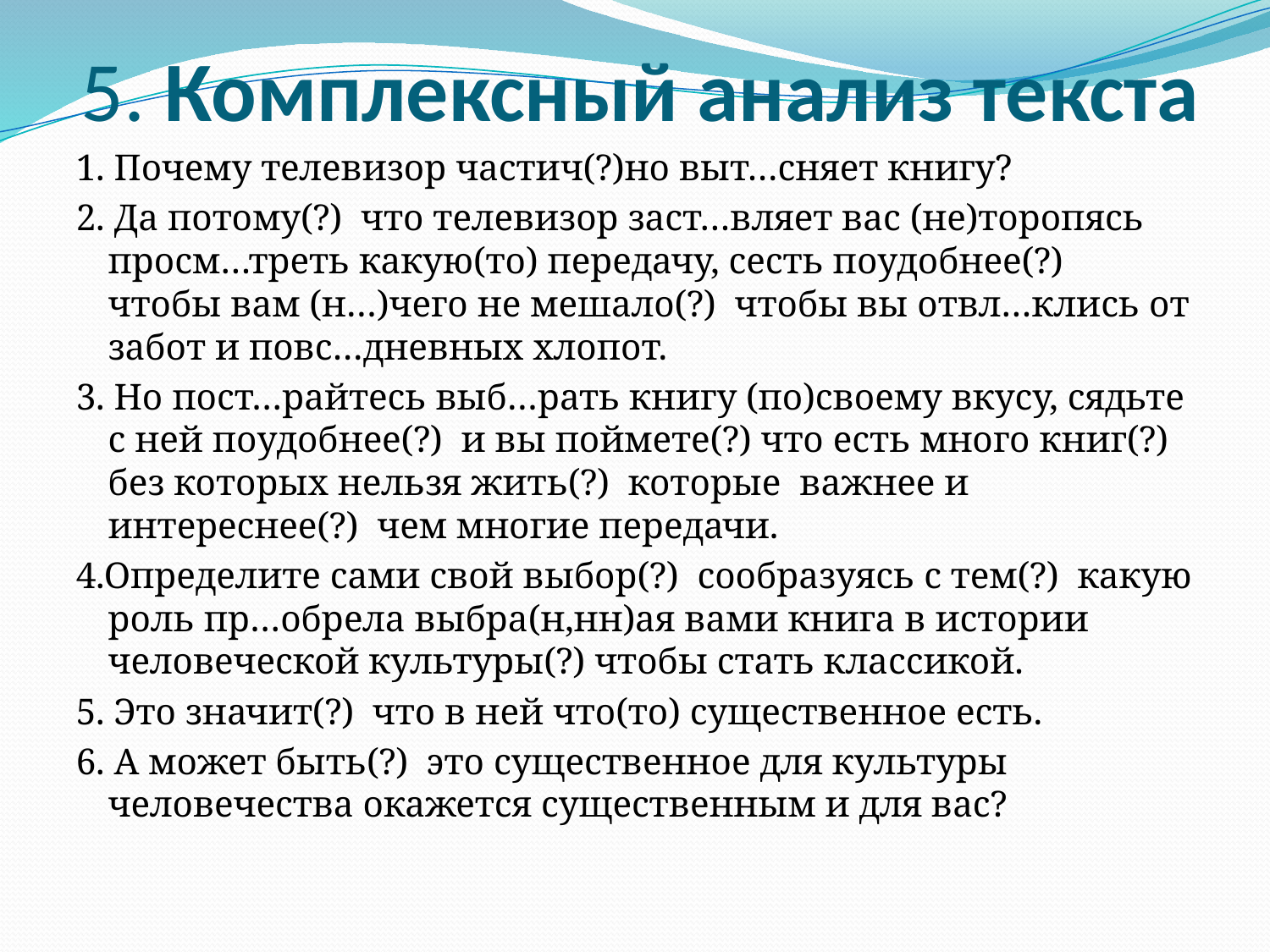

# 5. Комплексный анализ текста
1. Почему телевизор частич(?)но выт…сняет книгу?
2. Да потому(?)  что телевизор заст…вляет вас (не)торопясь просм…треть какую(то) передачу, сесть поудобнее(?)  чтобы вам (н…)чего не мешало(?)  чтобы вы отвл…клись от забот и повс…дневных хлопот.
3. Но пост…райтесь выб…рать книгу (по)своему вкусу, сядьте с ней поудобнее(?)  и вы поймете(?) что есть много книг(?)  без которых нельзя жить(?)  которые  важнее и интереснее(?)  чем многие передачи.
4.Определите сами свой выбор(?)  сообразуясь с тем(?)  какую роль пр…обрела выбра(н,нн)ая вами книга в истории человеческой культуры(?) чтобы стать классикой.
5. Это значит(?)  что в ней что(то) существенное есть.
6. А может быть(?)  это существенное для культуры человечества окажется существенным и для вас?